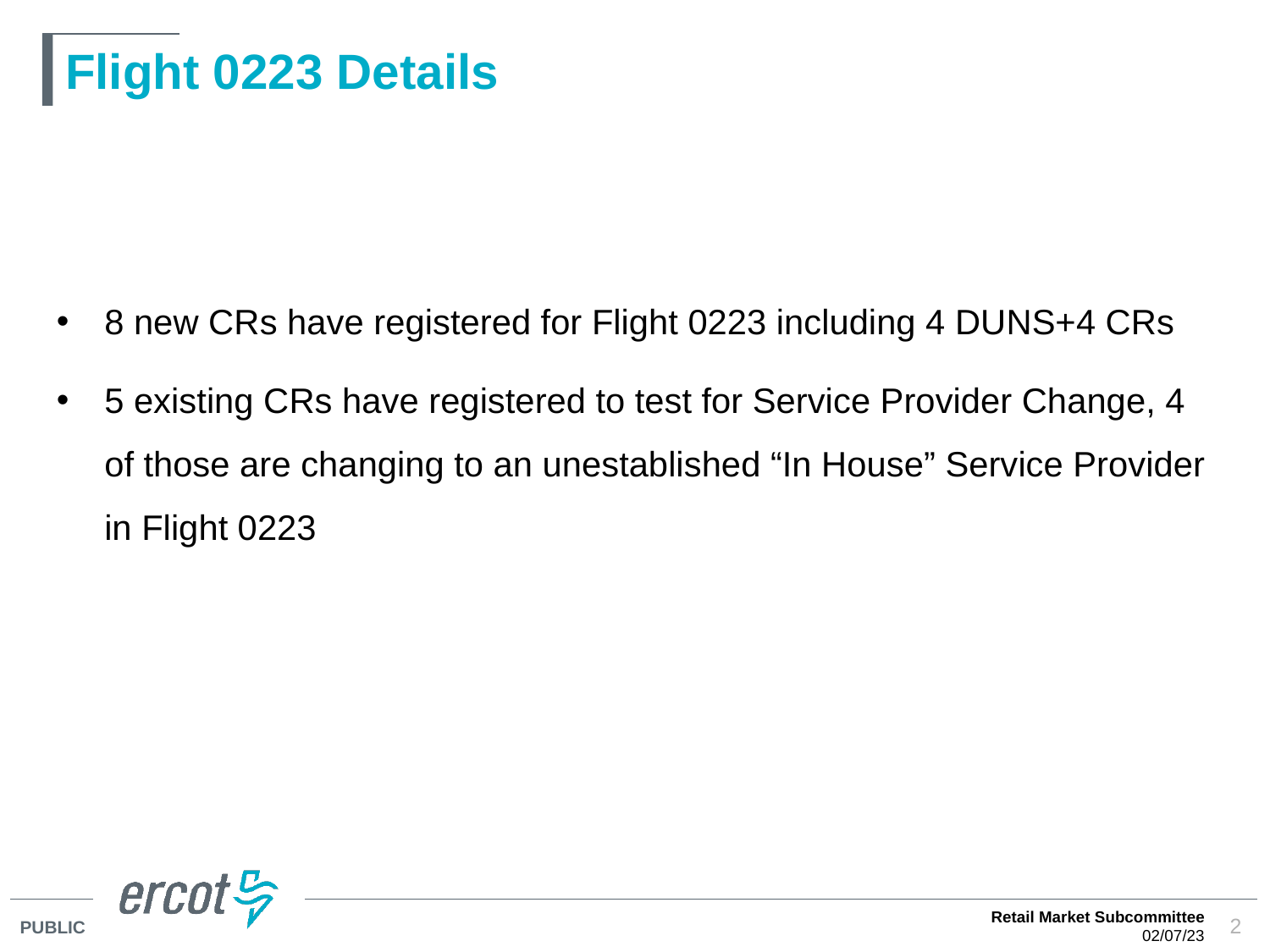

# Flight 0223 Details

8 new CRs have registered for Flight 0223 including 4 DUNS+4 CRs
5 existing CRs have registered to test for Service Provider Change, 4 of those are changing to an unestablished “In House” Service Provider in Flight 0223
Retail Market Subcommittee
02/07/23
2